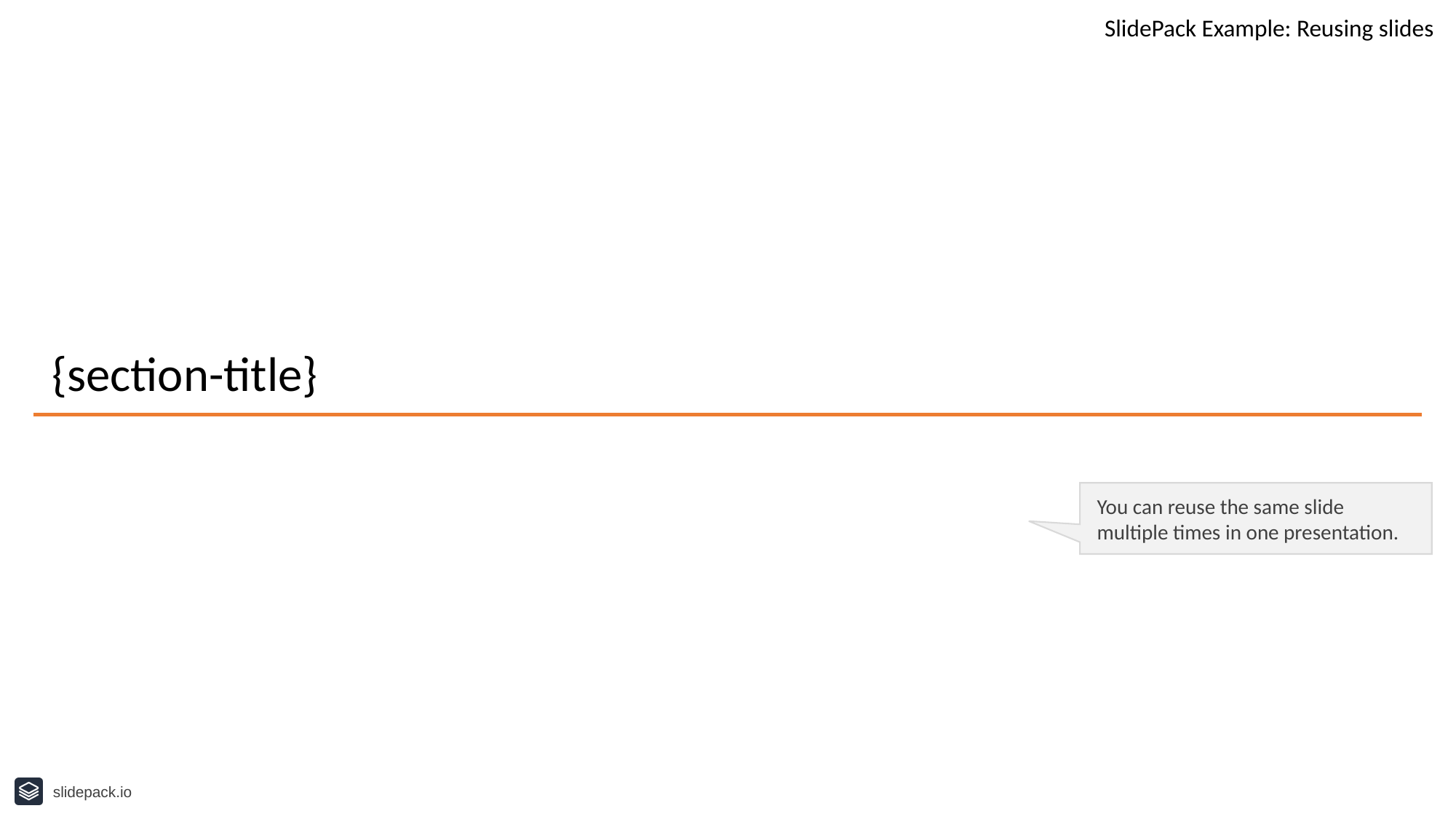

SlidePack Example: Reusing slides
{section-title}
You can reuse the same slide multiple times in one presentation.